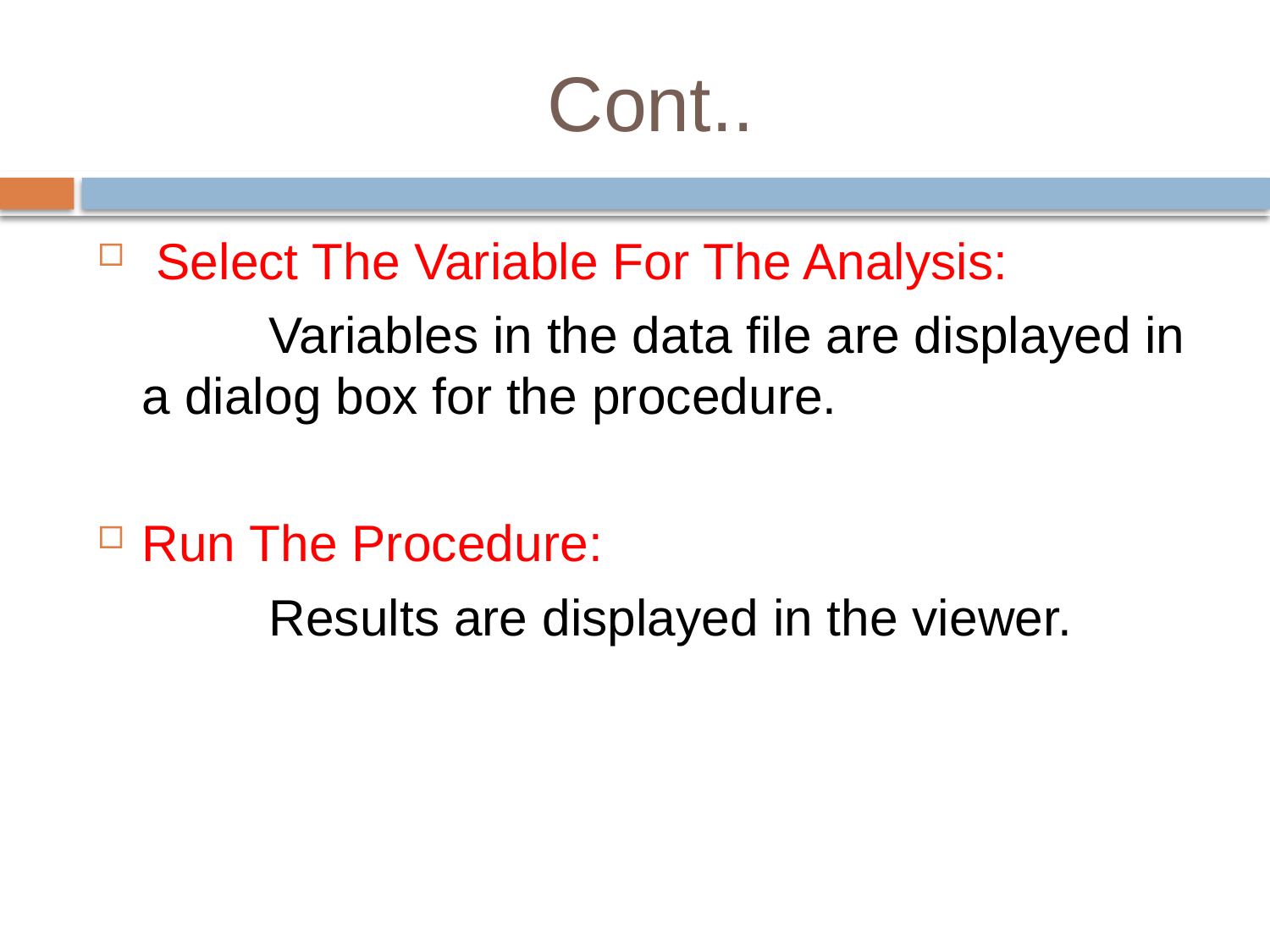

# Cont..
 Select The Variable For The Analysis:
		Variables in the data file are displayed in a dialog box for the procedure.

Run The Procedure:
		Results are displayed in the viewer.